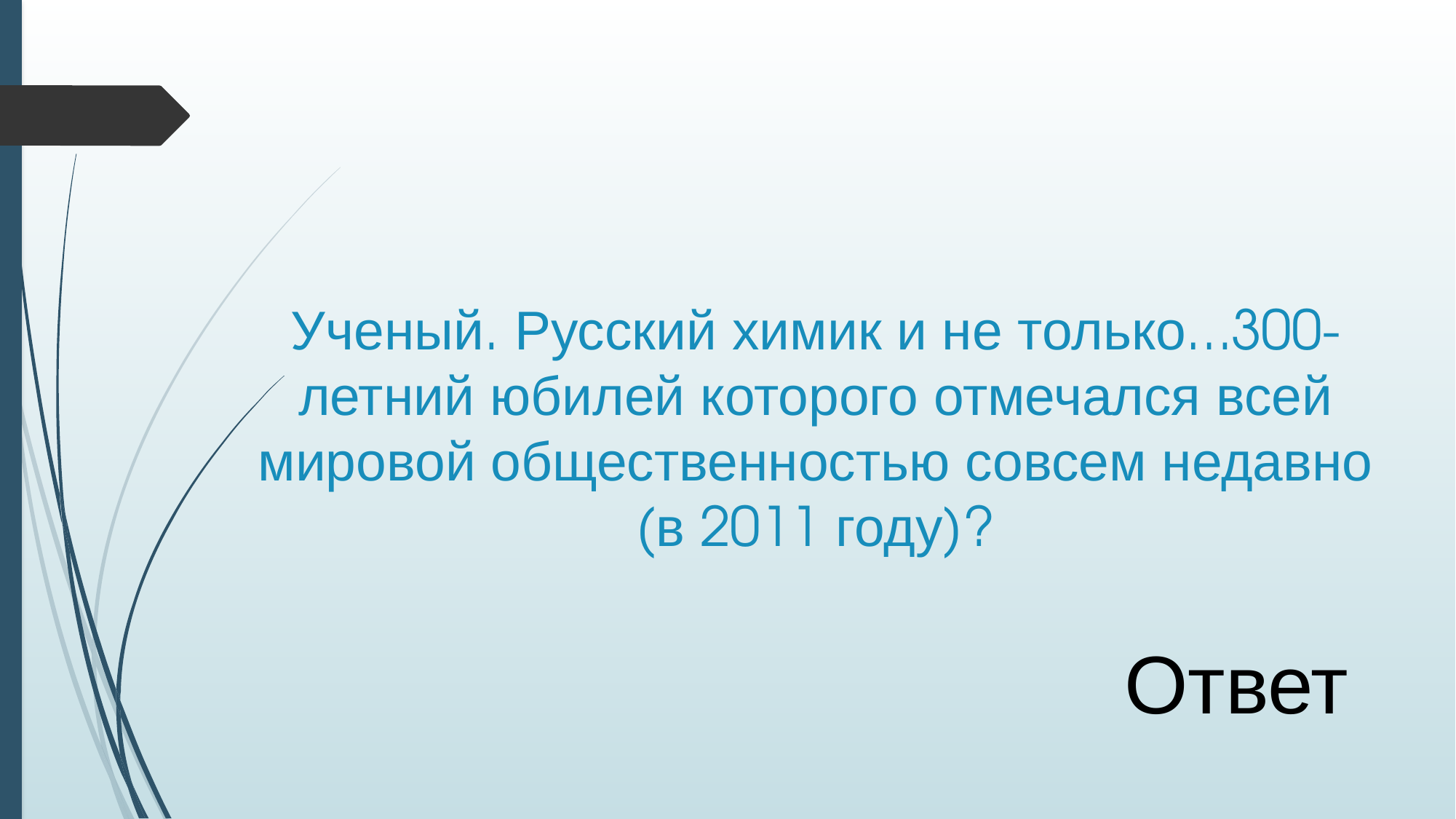

# Ученый. Русский химик и не только…300-летний юбилей которого отмечался всей мировой общественностью совсем недавно (в 2011 году)?
Ответ